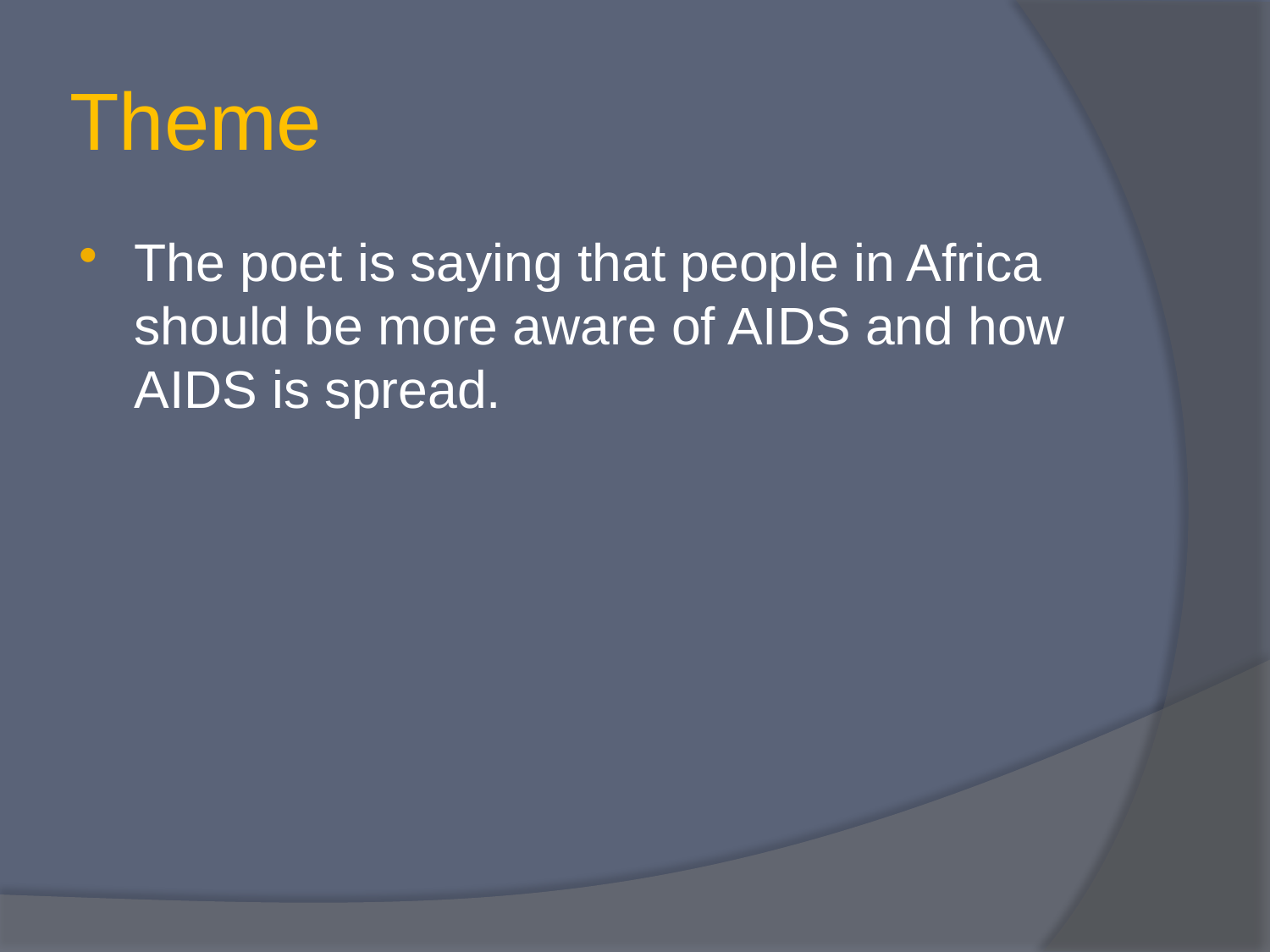

# Theme
The poet is saying that people in Africa should be more aware of AIDS and how AIDS is spread.